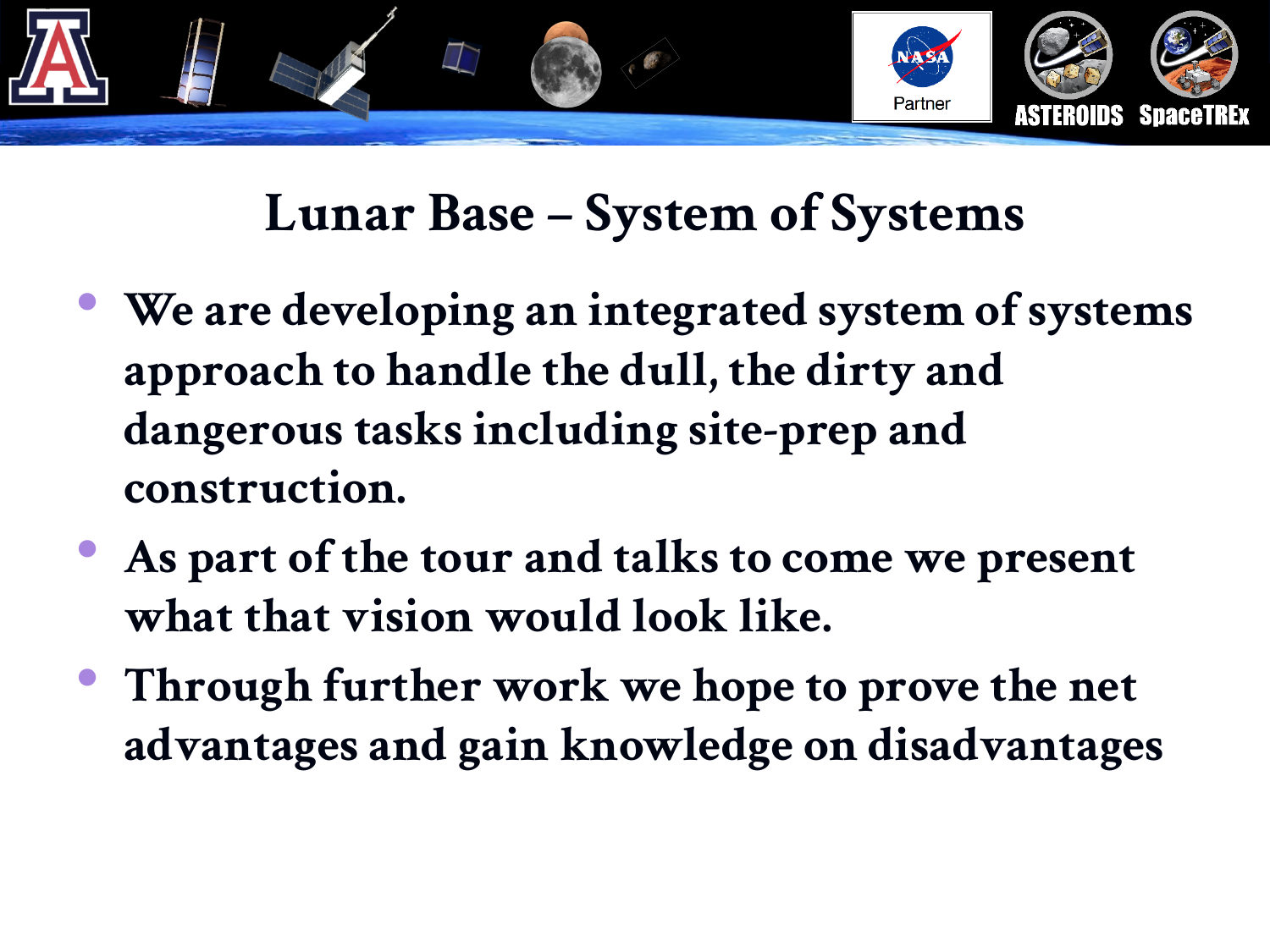

# Lunar Base – System of Systems
We are developing an integrated system of systems approach to handle the dull, the dirty and dangerous tasks including site-prep and construction.
As part of the tour and talks to come we present what that vision would look like.
Through further work we hope to prove the net advantages and gain knowledge on disadvantages